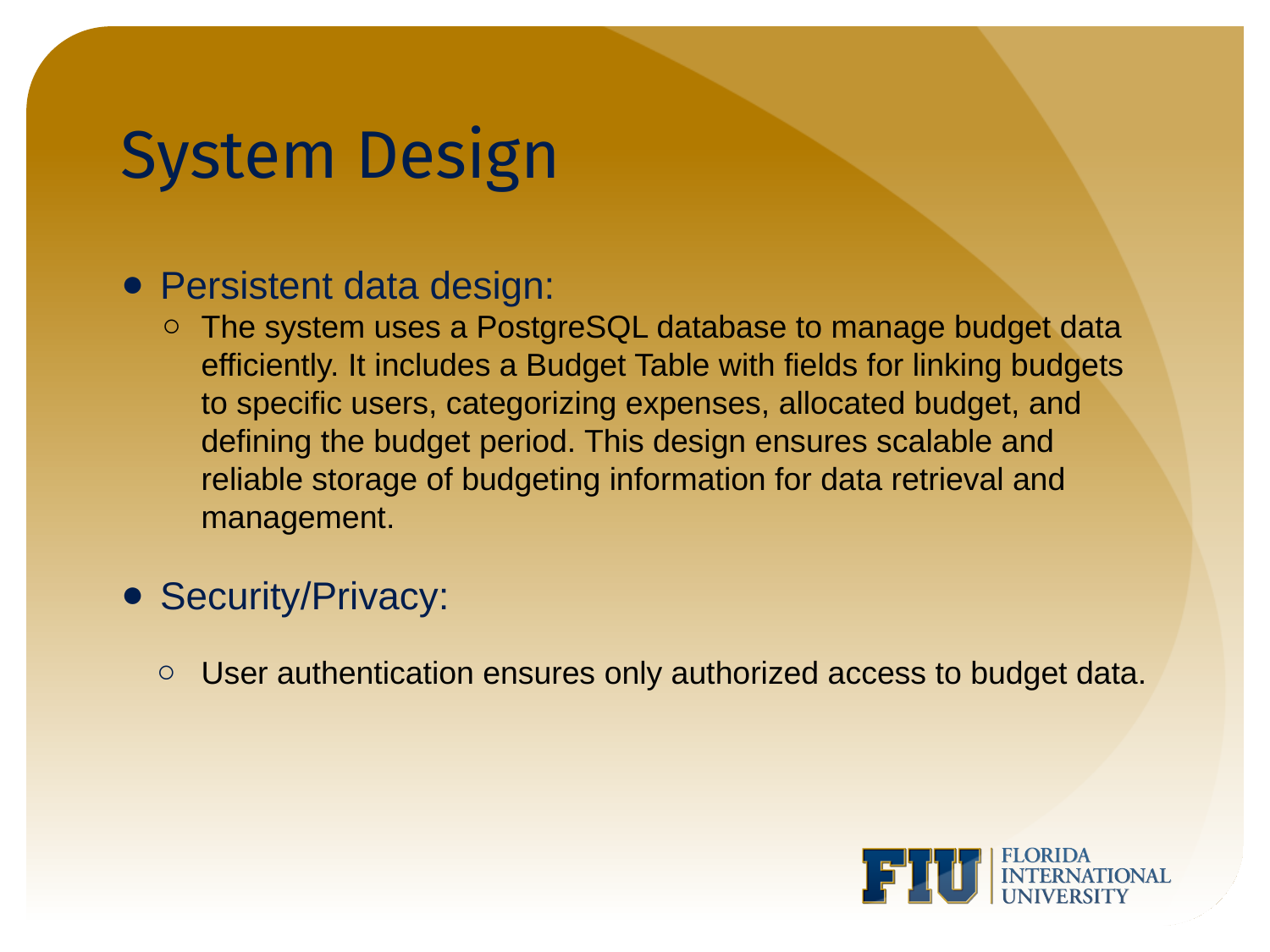

# System Design
Persistent data design:
The system uses a PostgreSQL database to manage budget data efficiently. It includes a Budget Table with fields for linking budgets to specific users, categorizing expenses, allocated budget, and defining the budget period. This design ensures scalable and reliable storage of budgeting information for data retrieval and management.
Security/Privacy:
User authentication ensures only authorized access to budget data.